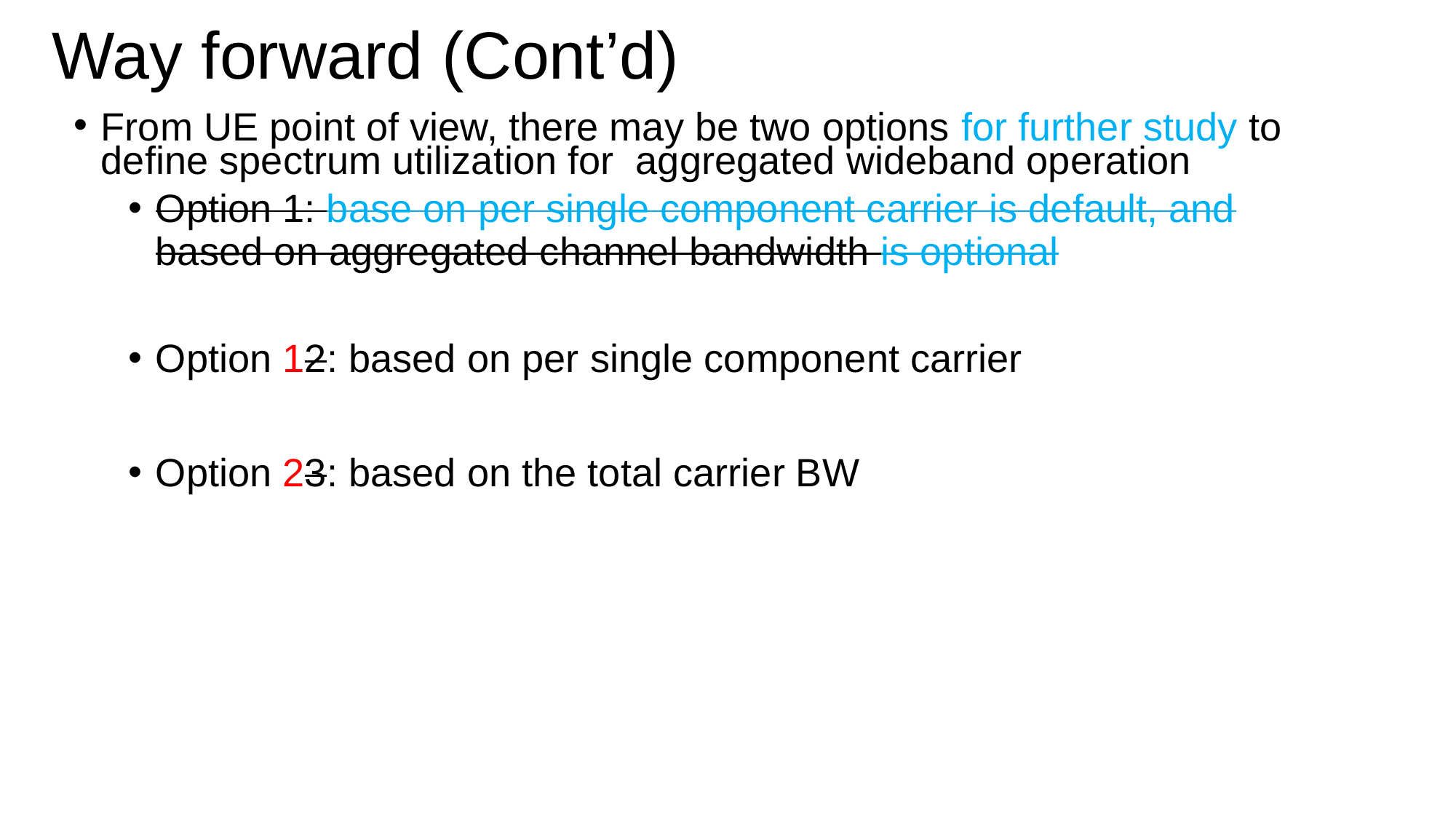

# Way forward (Cont’d)
From UE point of view, there may be two options for further study to define spectrum utilization for  aggregated wideband operation
Option 1: base on per single component carrier is default, and based on aggregated channel bandwidth is optional

Option 12: based on per single component carrier

Option 23: based on the total carrier BW